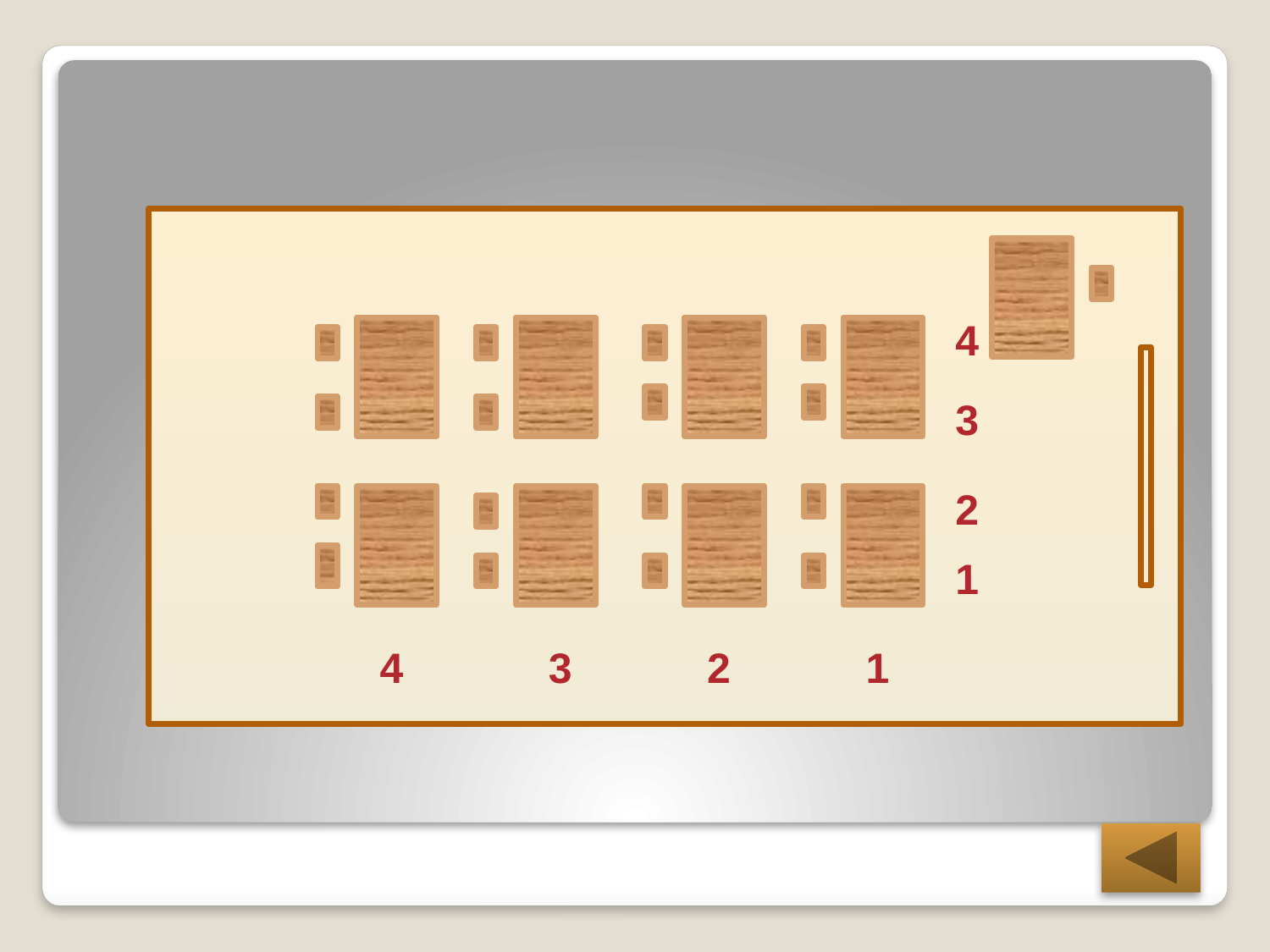

4

3

2

1

4
3
2
1